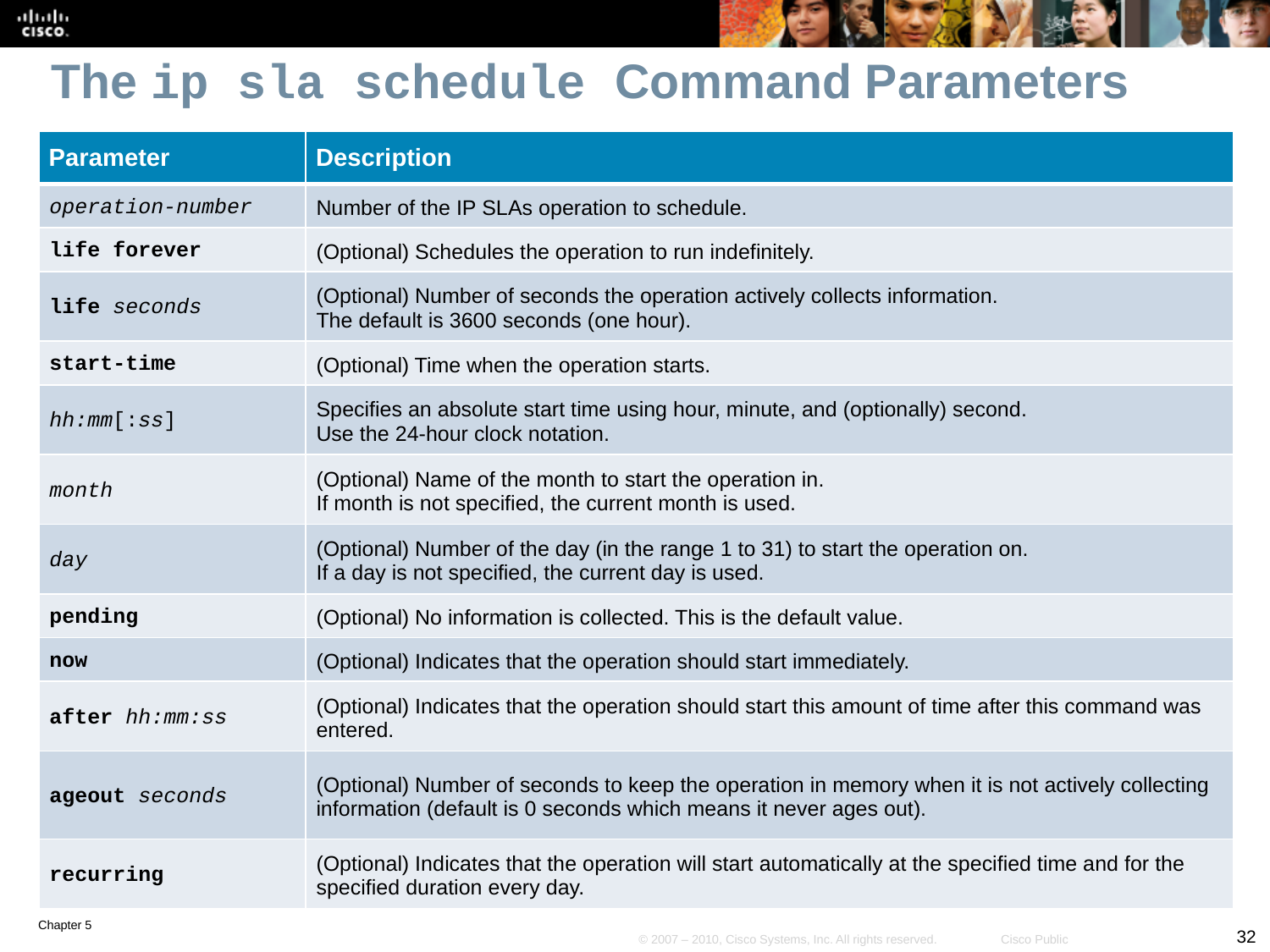

# The ip sla schedule Command Parameters
| Parameter | Description |
| --- | --- |
| operation-number | Number of the IP SLAs operation to schedule. |
| life forever | (Optional) Schedules the operation to run indefinitely. |
| life seconds | (Optional) Number of seconds the operation actively collects information. The default is 3600 seconds (one hour). |
| start-time | (Optional) Time when the operation starts. |
| hh:mm[:ss] | Specifies an absolute start time using hour, minute, and (optionally) second. Use the 24-hour clock notation. |
| month | (Optional) Name of the month to start the operation in. If month is not specified, the current month is used. |
| day | (Optional) Number of the day (in the range 1 to 31) to start the operation on. If a day is not specified, the current day is used. |
| pending | (Optional) No information is collected. This is the default value. |
| now | (Optional) Indicates that the operation should start immediately. |
| after hh:mm:ss | (Optional) Indicates that the operation should start this amount of time after this command was entered. |
| ageout seconds | (Optional) Number of seconds to keep the operation in memory when it is not actively collecting information (default is 0 seconds which means it never ages out). |
| recurring | (Optional) Indicates that the operation will start automatically at the specified time and for the specified duration every day. |